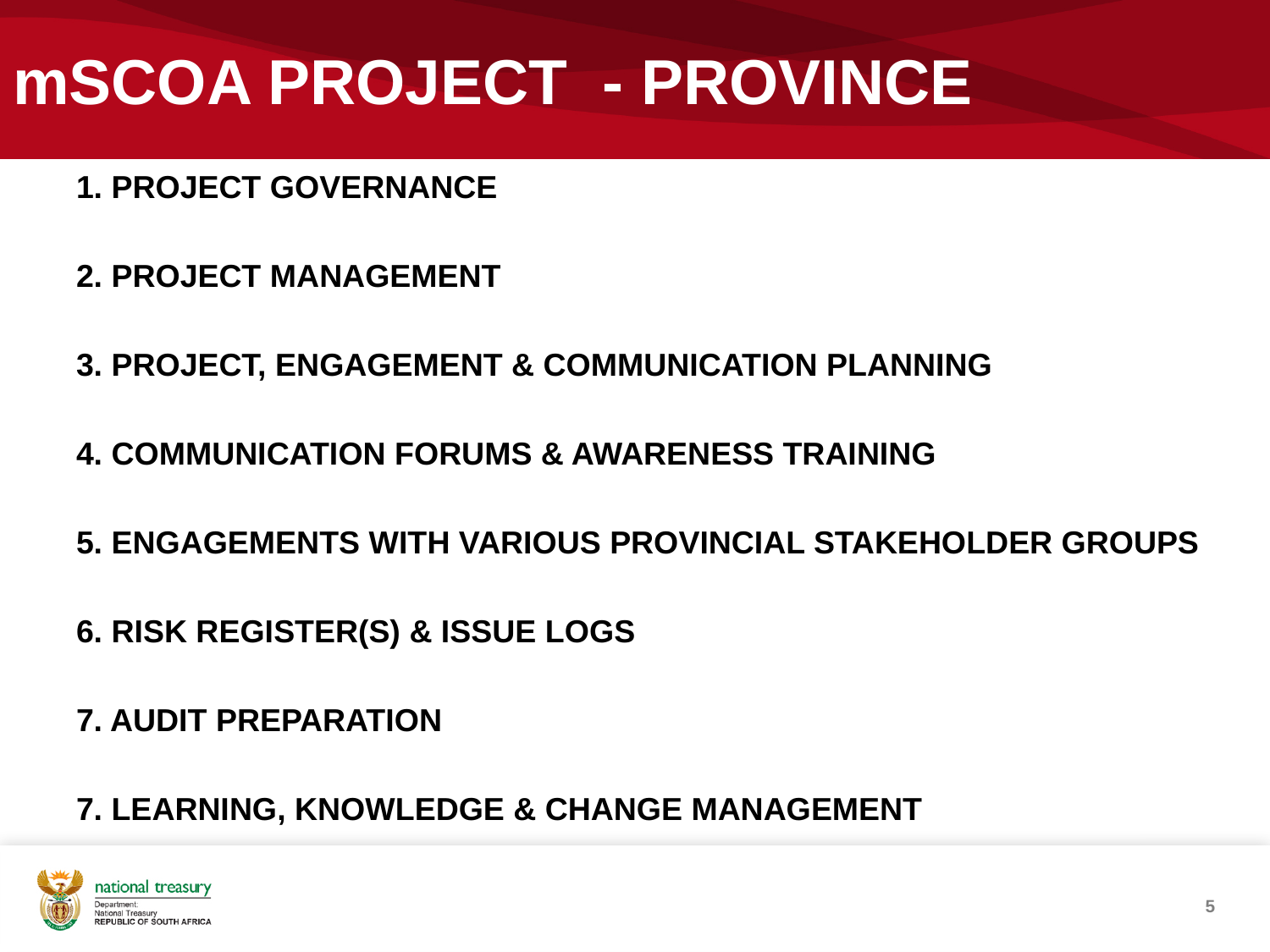

# mSCOA PROJECT  - PROVINCE

1. PROJECT GOVERNANCE

2. PROJECT MANAGEMENT

3. PROJECT, ENGAGEMENT & COMMUNICATION PLANNING

4. COMMUNICATION FORUMS & AWARENESS TRAINING

5. ENGAGEMENTS WITH VARIOUS PROVINCIAL STAKEHOLDER GROUPS

6. RISK REGISTER(S) & ISSUE LOGS

7. AUDIT PREPARATION

7. LEARNING, KNOWLEDGE & CHANGE MANAGEMENT

5